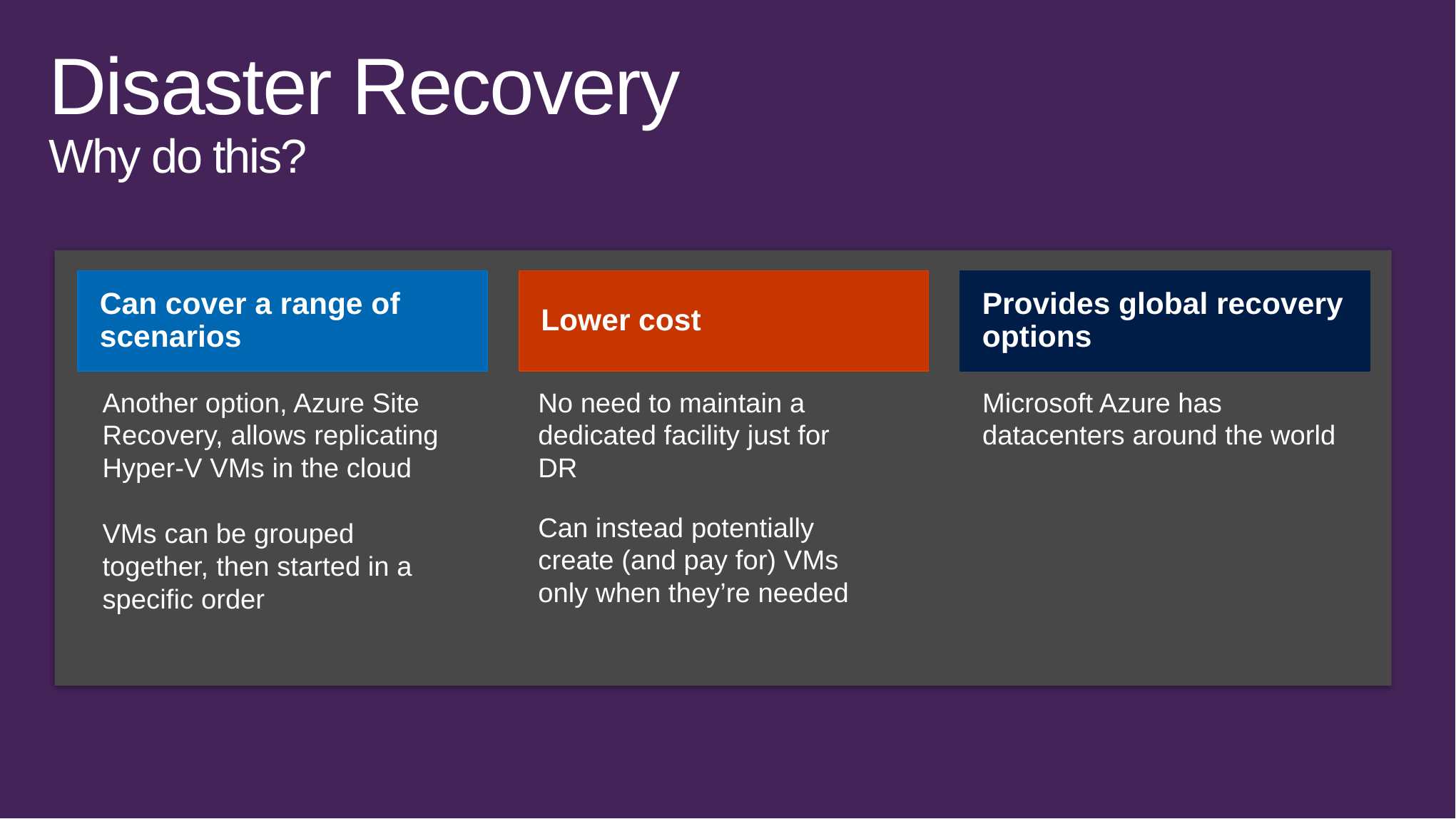

# Disaster Recovery Why do this?

Can cover a range of scenarios
Another option, Azure Site Recovery, allows replicating Hyper-V VMs in the cloud

VMs can be grouped together, then started in a specific order
Lower cost
No need to maintain a dedicated facility just for DR
Can instead potentially create (and pay for) VMs only when they’re needed
Provides global recovery options
Microsoft Azure has datacenters around the world